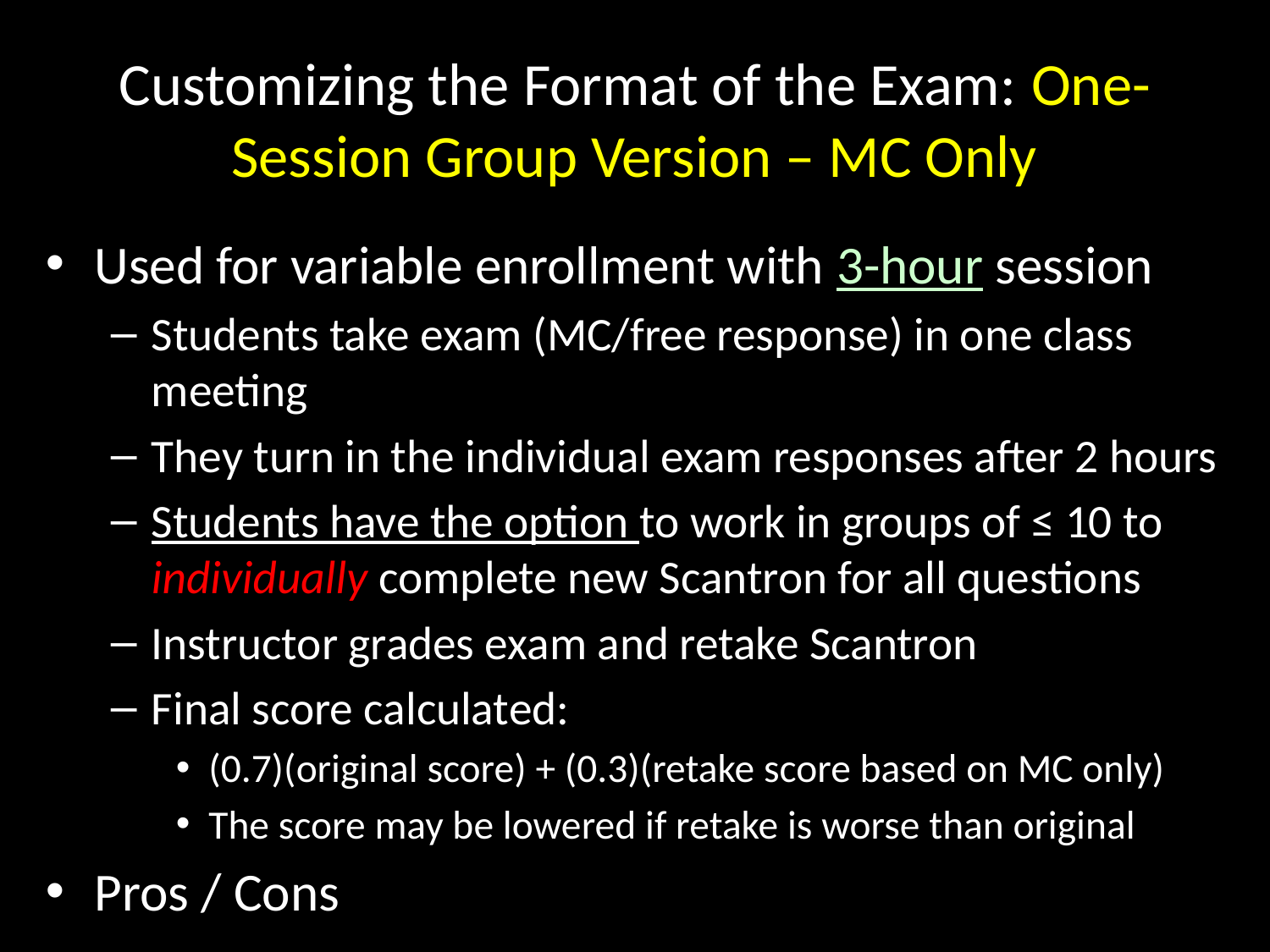

# Customizing the Format of the Exam: One-Session Group Version – MC Only
Used for variable enrollment with 3-hour session
Students take exam (MC/free response) in one class meeting
They turn in the individual exam responses after 2 hours
Students have the option to work in groups of ≤ 10 to individually complete new Scantron for all questions
Instructor grades exam and retake Scantron
Final score calculated:
(0.7)(original score) + (0.3)(retake score based on MC only)
The score may be lowered if retake is worse than original
Pros / Cons